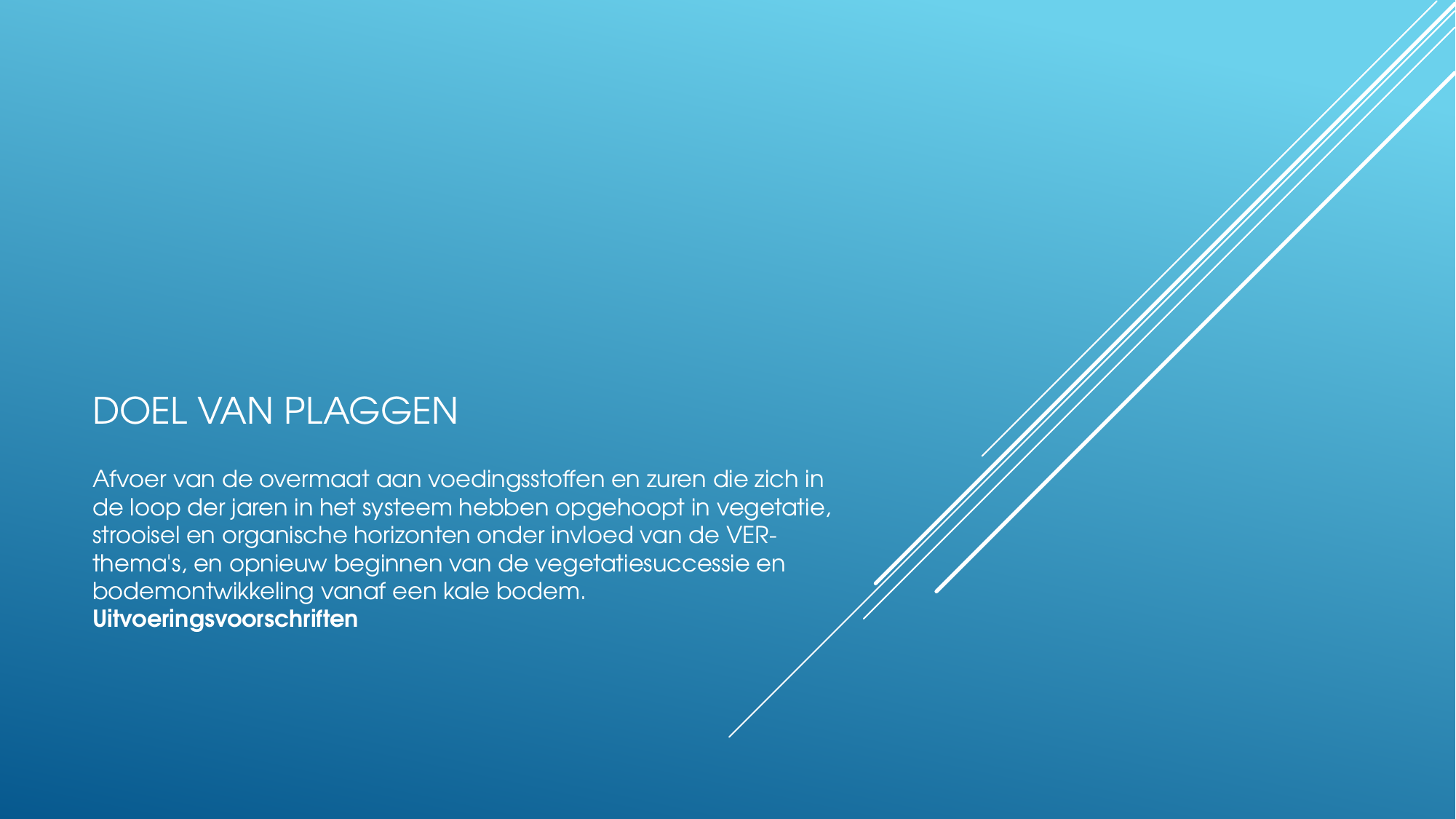

# Doel van plaggen
Afvoer van de overmaat aan voedingsstoffen en zuren die zich in de loop der jaren in het systeem hebben opgehoopt in vegetatie, strooisel en organische horizonten onder invloed van de VER-thema's, en opnieuw beginnen van de vegetatiesuccessie en bodemontwikkeling vanaf een kale bodem.
Uitvoeringsvoorschriften